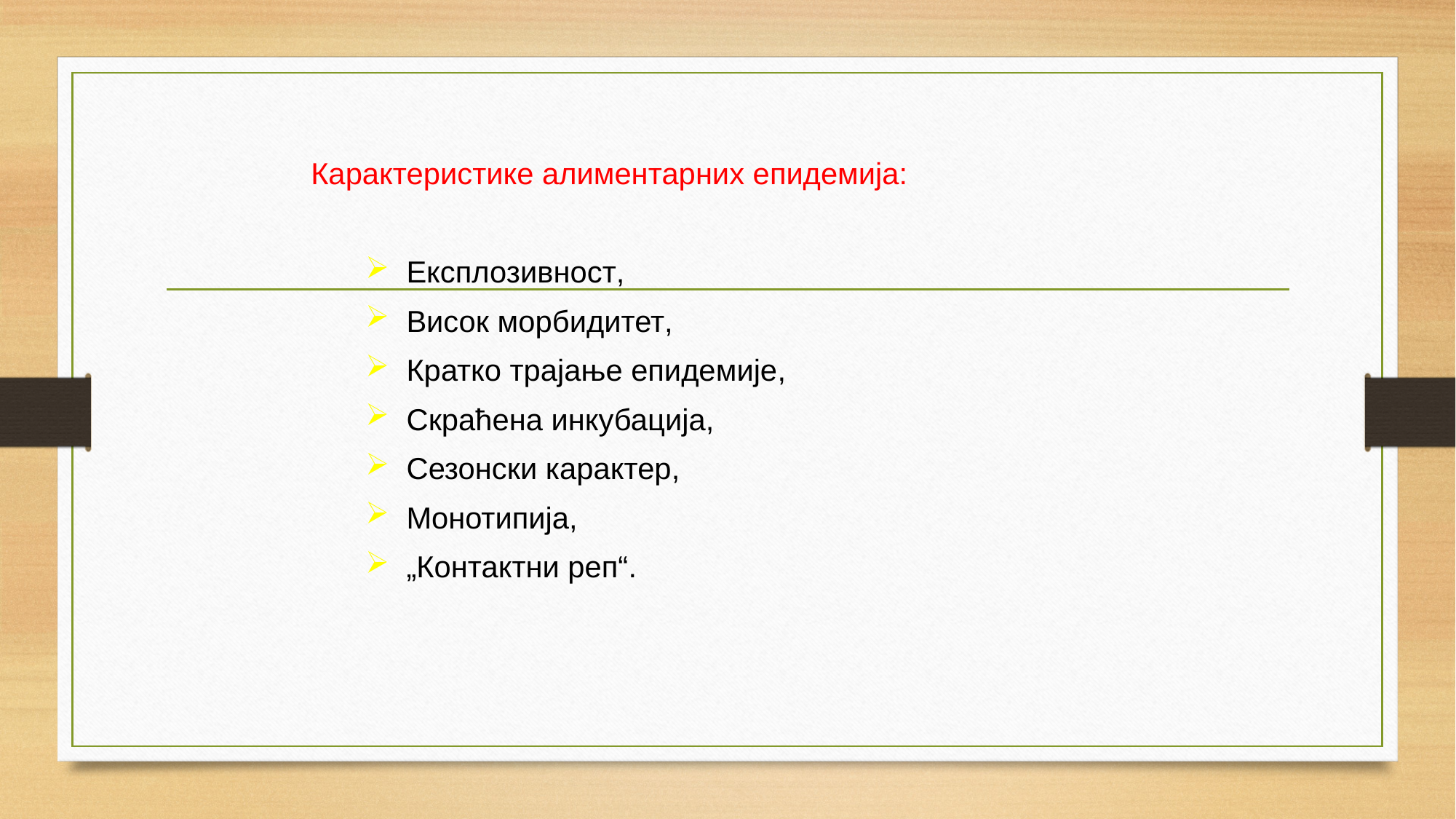

Карактеристике алиментарних епидемија:

Експлозивност,
Висок морбидитет,
Кратко трајање епидемије,
Скраћена инкубација,
Сезонски карактер,
Монотипија,
„Контактни реп“.